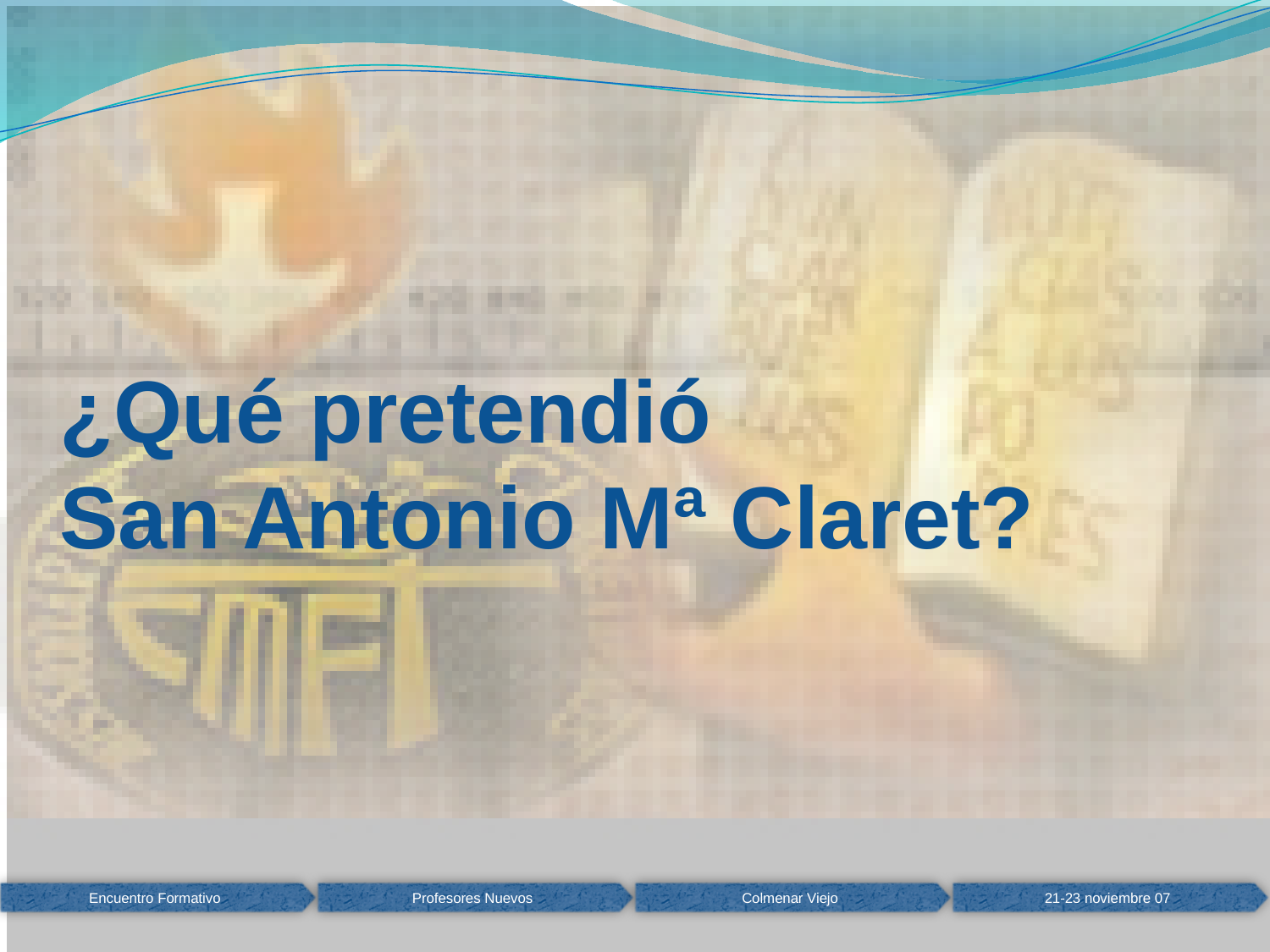

# ¿Qué pretendió San Antonio Mª Claret?
21-23 noviembre 07
Encuentro Formativo
Profesores Nuevos
Colmenar Viejo